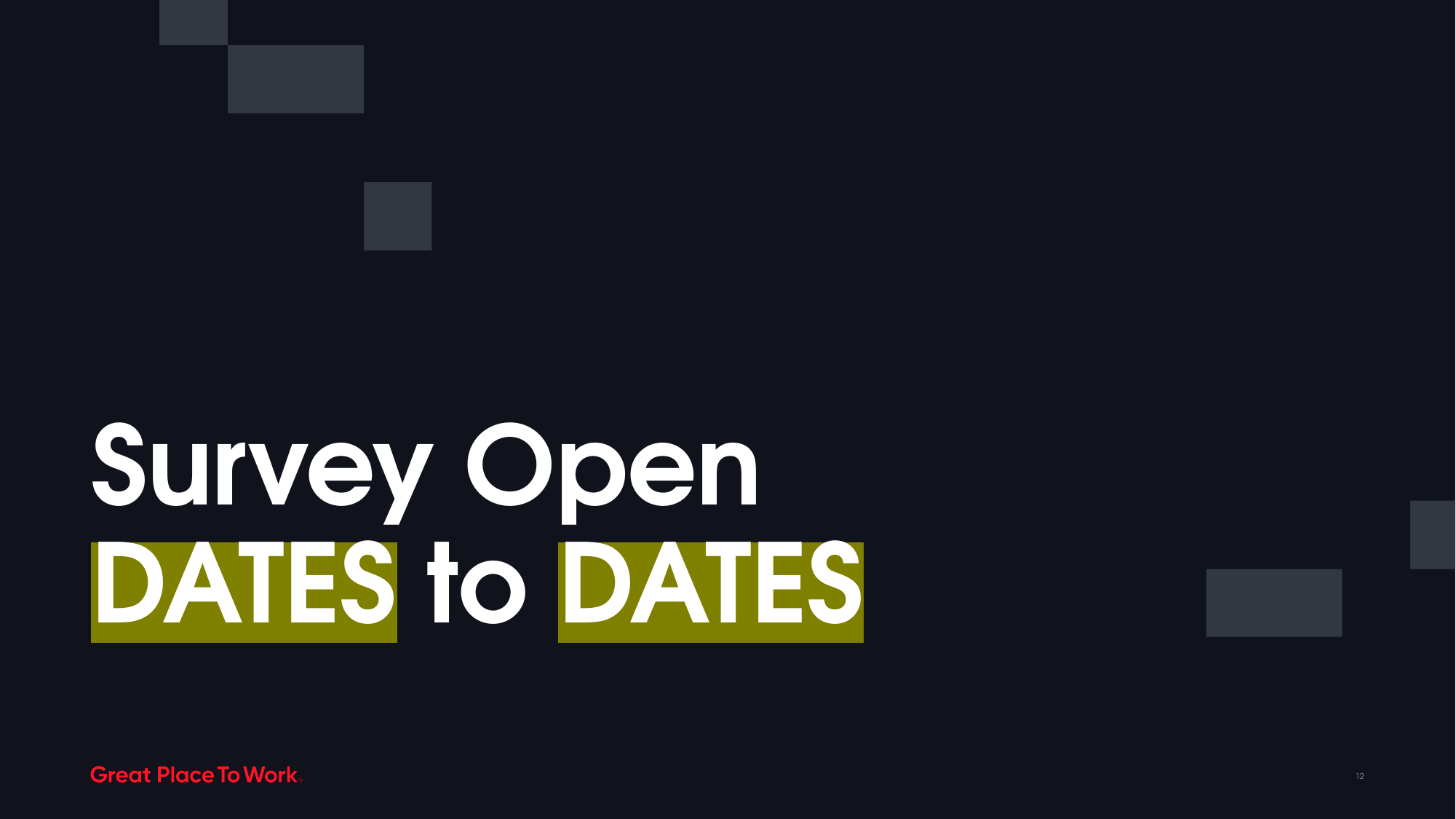

# Survey Open DATES to DATES
12